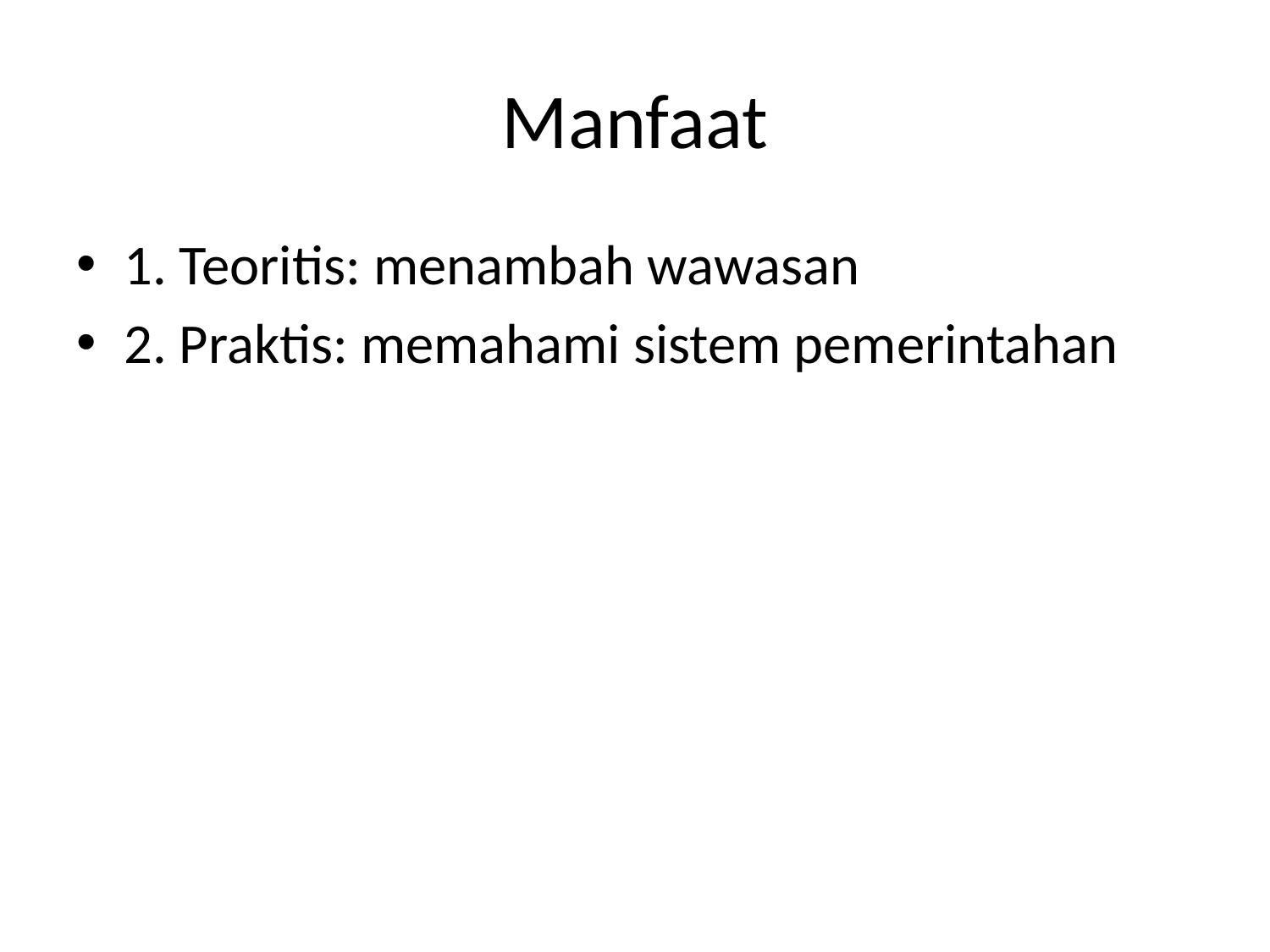

# Manfaat
1. Teoritis: menambah wawasan
2. Praktis: memahami sistem pemerintahan